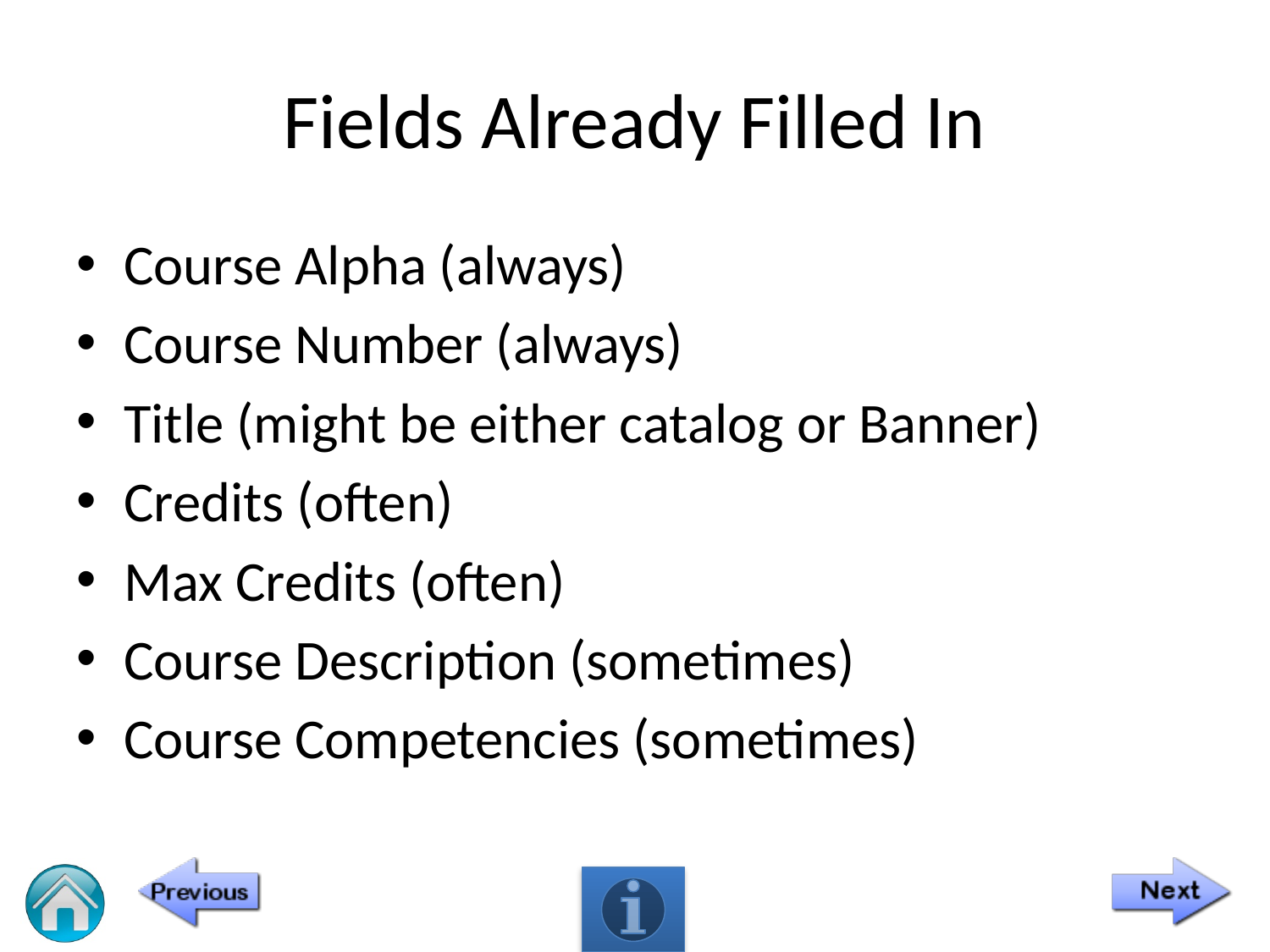

# Fields Already Filled In
Course Alpha (always)
Course Number (always)
Title (might be either catalog or Banner)
Credits (often)
Max Credits (often)
Course Description (sometimes)
Course Competencies (sometimes)